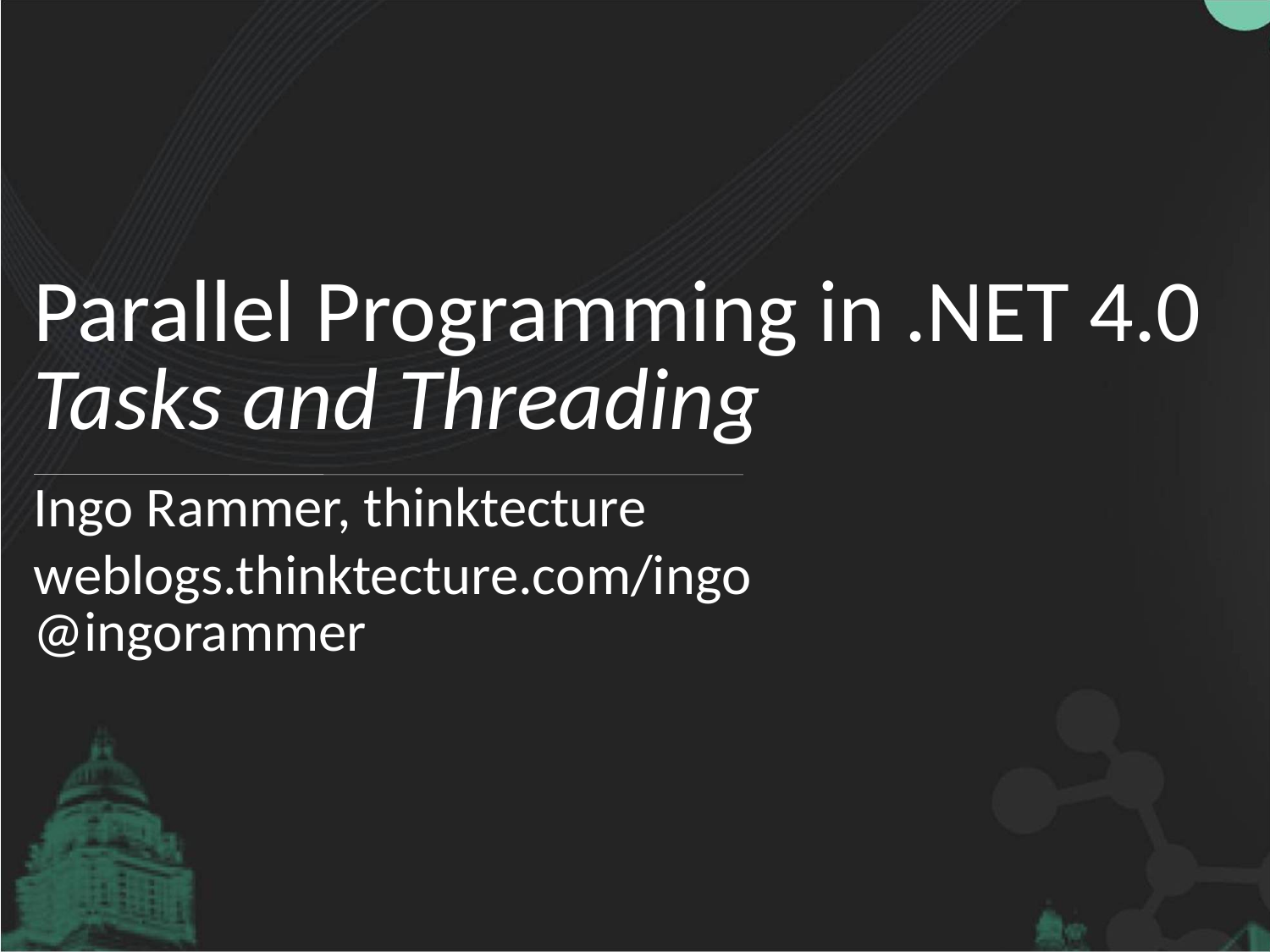

# Parallel Programming in .NET 4.0 Tasks and Threading
Ingo Rammer, thinktecture
weblogs.thinktecture.com/ingo
@ingorammer